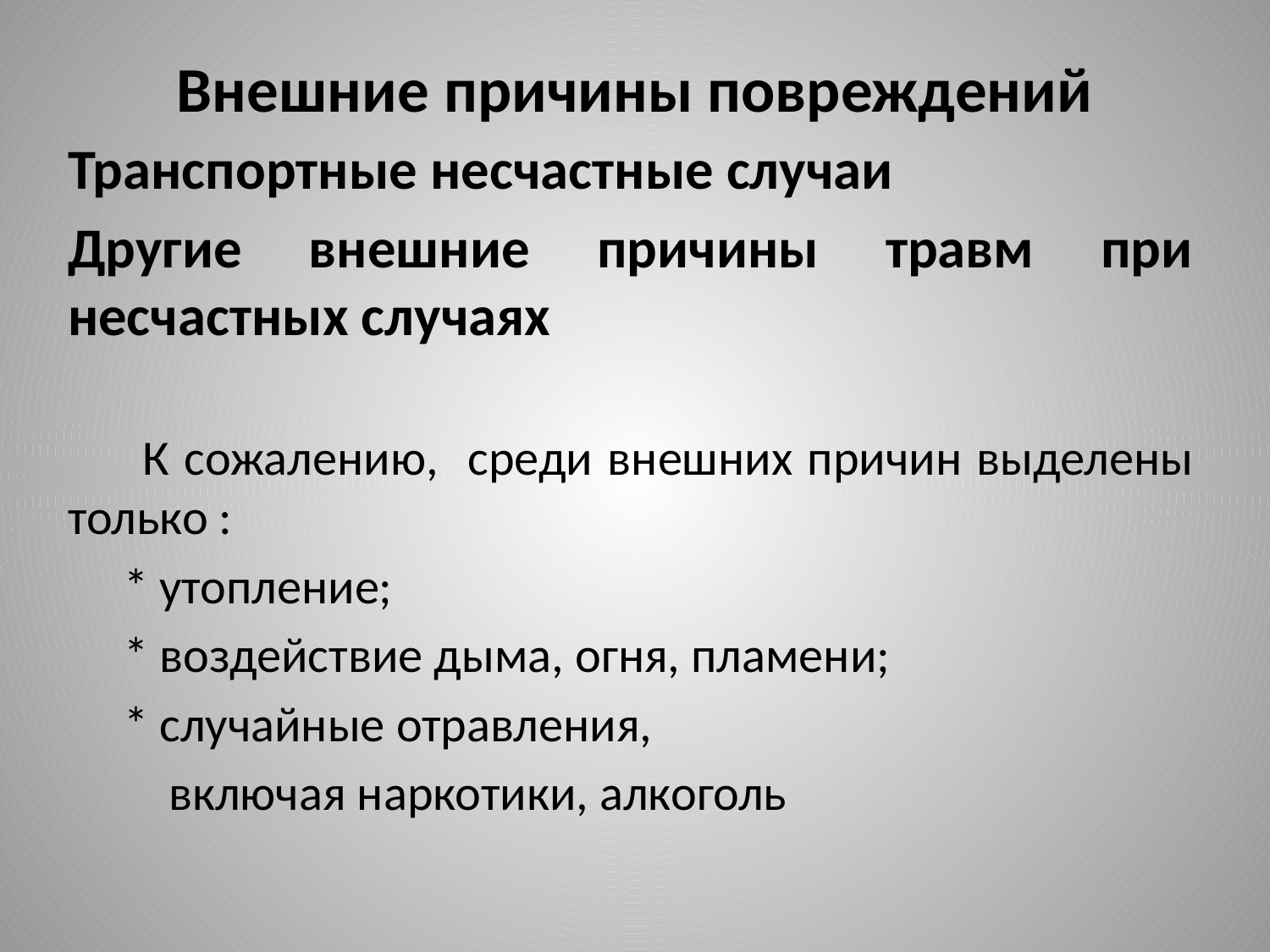

# Внешние причины повреждений
Транспортные несчастные случаи
Другие внешние причины травм при несчастных случаях

     К сожалению,  среди внешних причин выделены только :
     * утопление;
     * воздействие дыма, огня, пламени;
     * случайные отравления,
         включая наркотики, алкоголь